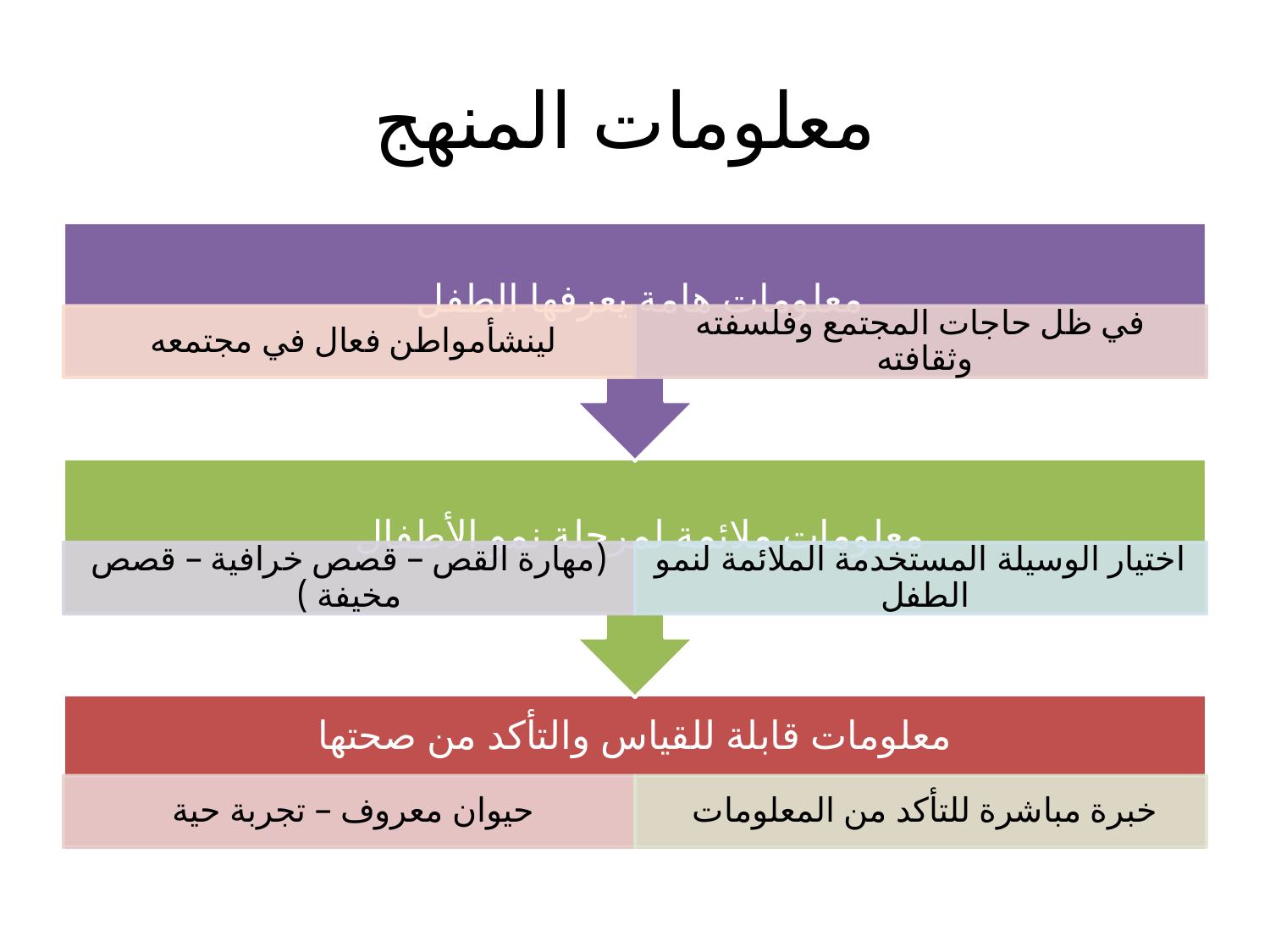

# معلومات المنهج
معلومات قابلة للقياس والتأكد من صحتها
حيوان معروف – تجربة حية
خبرة مباشرة للتأكد من المعلومات
معلومات ملائمة لمرحلة نمو الأطفال
(مهارة القص – قصص خرافية – قصص مخيفة )
اختيار الوسيلة المستخدمة الملائمة لنمو الطفل
معلومات هامة يعرفها الطفل
لينشأمواطن فعال في مجتمعه
في ظل حاجات المجتمع وفلسفته وثقافته